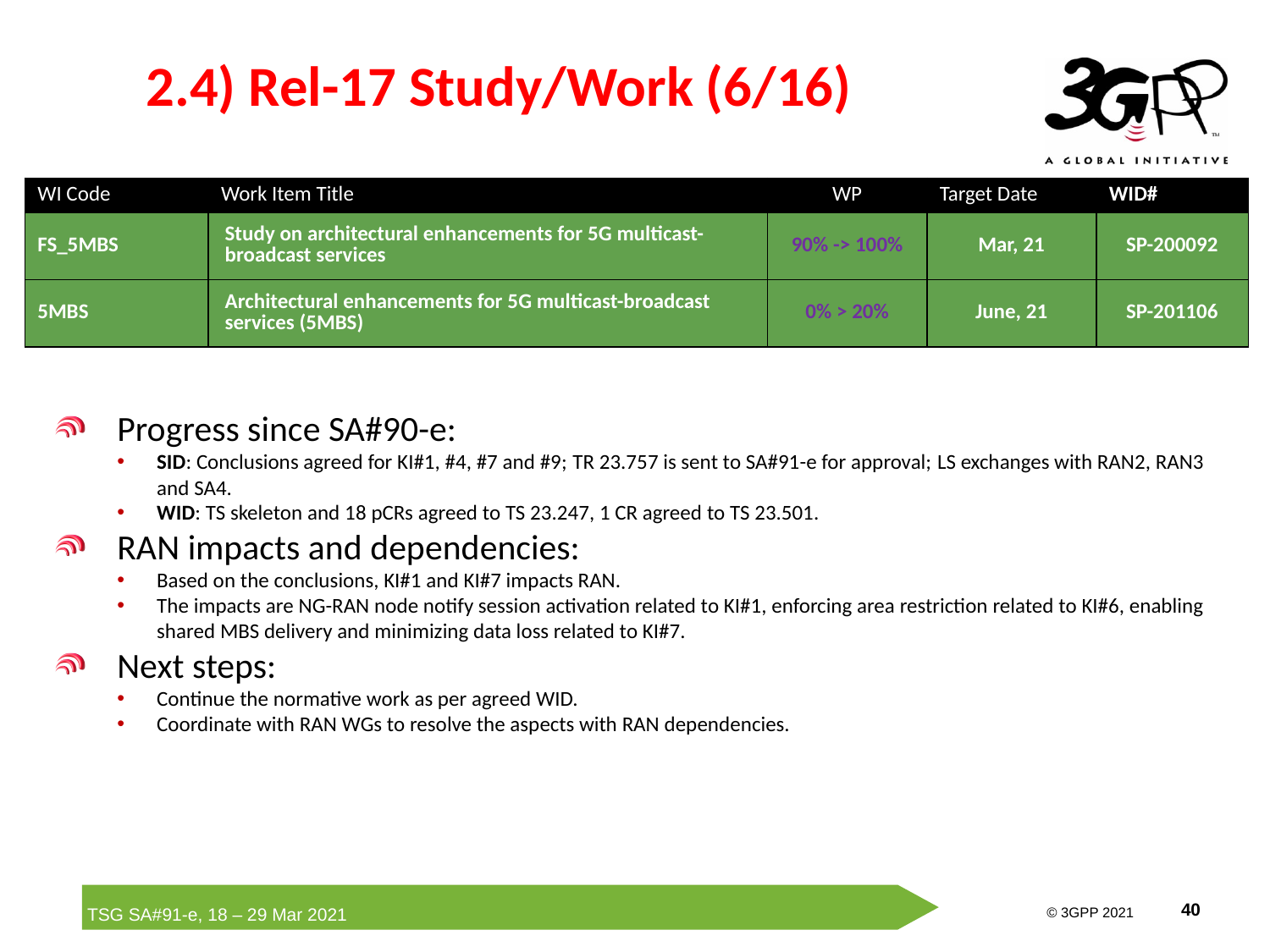

# 2.4) Rel-17 Study/Work (6/16)
| WI Code | Work Item Title | WP | Target Date | WID# |
| --- | --- | --- | --- | --- |
| FS\_5MBS | Study on architectural enhancements for 5G multicast-broadcast services | 90% -> 100% | Mar, 21 | SP-200092 |
| 5MBS | Architectural enhancements for 5G multicast-broadcast services (5MBS) | 0% > 20% | June, 21 | SP-201106 |
Progress since SA#90-e:
SID: Conclusions agreed for KI#1, #4, #7 and #9; TR 23.757 is sent to SA#91-e for approval; LS exchanges with RAN2, RAN3 and SA4.
WID: TS skeleton and 18 pCRs agreed to TS 23.247, 1 CR agreed to TS 23.501.
RAN impacts and dependencies:
Based on the conclusions, KI#1 and KI#7 impacts RAN.
The impacts are NG-RAN node notify session activation related to KI#1, enforcing area restriction related to KI#6, enabling shared MBS delivery and minimizing data loss related to KI#7.
Next steps:
Continue the normative work as per agreed WID.
Coordinate with RAN WGs to resolve the aspects with RAN dependencies.